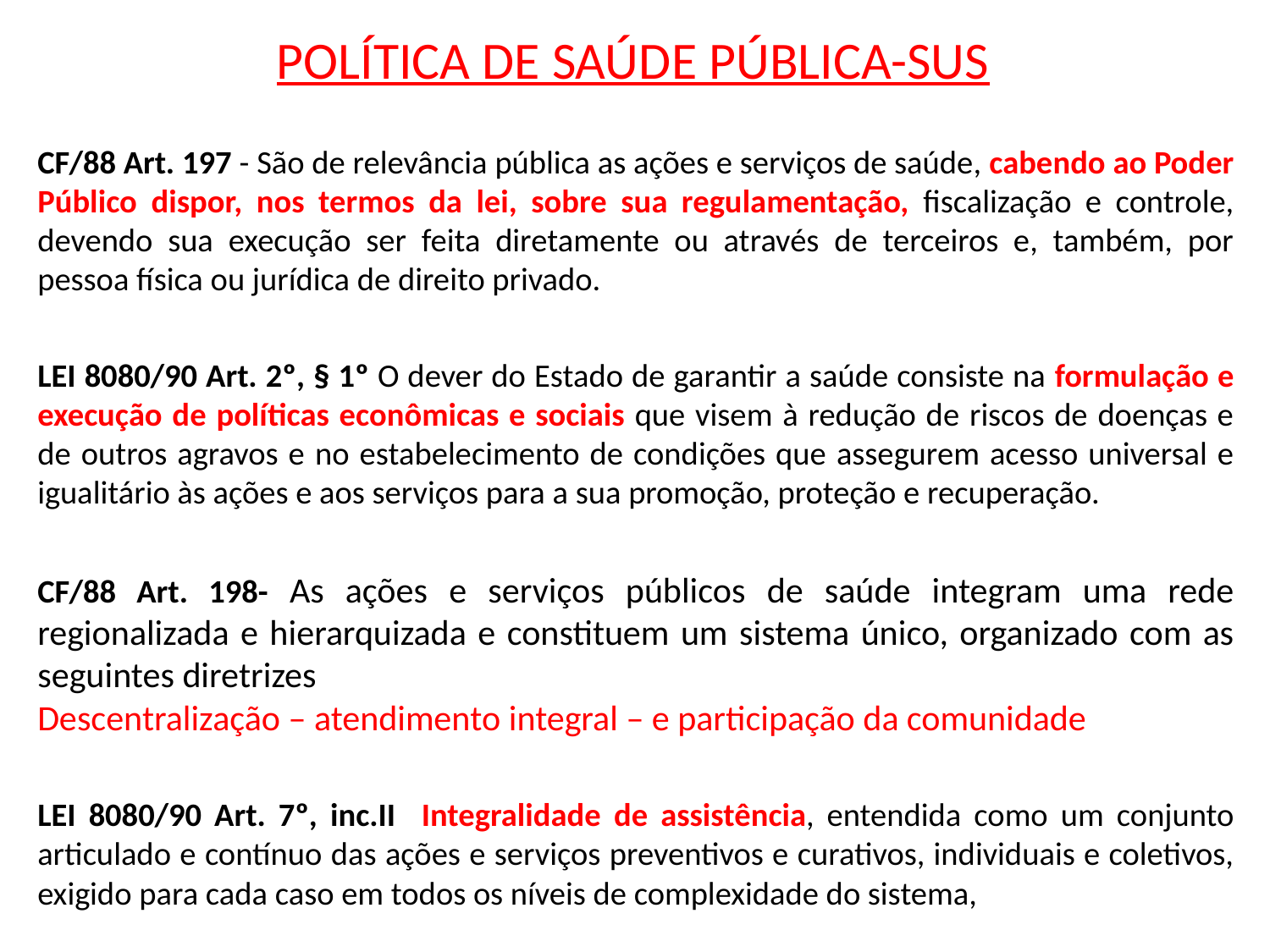

# POLÍTICA DE SAÚDE PÚBLICA-SUS

CF/88 Art. 197 - São de relevância pública as ações e serviços de saúde, cabendo ao Poder Público dispor, nos termos da lei, sobre sua regulamentação, fiscalização e controle, devendo sua execução ser feita diretamente ou através de terceiros e, também, por pessoa física ou jurídica de direito privado.

LEI 8080/90 Art. 2º, § 1º O dever do Estado de garantir a saúde consiste na formulação e execução de políticas econômicas e sociais que visem à redução de riscos de doenças e de outros agravos e no estabelecimento de condições que assegurem acesso universal e igualitário às ações e aos serviços para a sua promoção, proteção e recuperação.

CF/88 Art. 198- As ações e serviços públicos de saúde integram uma rede regionalizada e hierarquizada e constituem um sistema único, organizado com as seguintes diretrizes
Descentralização – atendimento integral – e participação da comunidade

LEI 8080/90 Art. 7º, inc.II  Integralidade de assistência, entendida como um conjunto articulado e contínuo das ações e serviços preventivos e curativos, individuais e coletivos, exigido para cada caso em todos os níveis de complexidade do sistema,